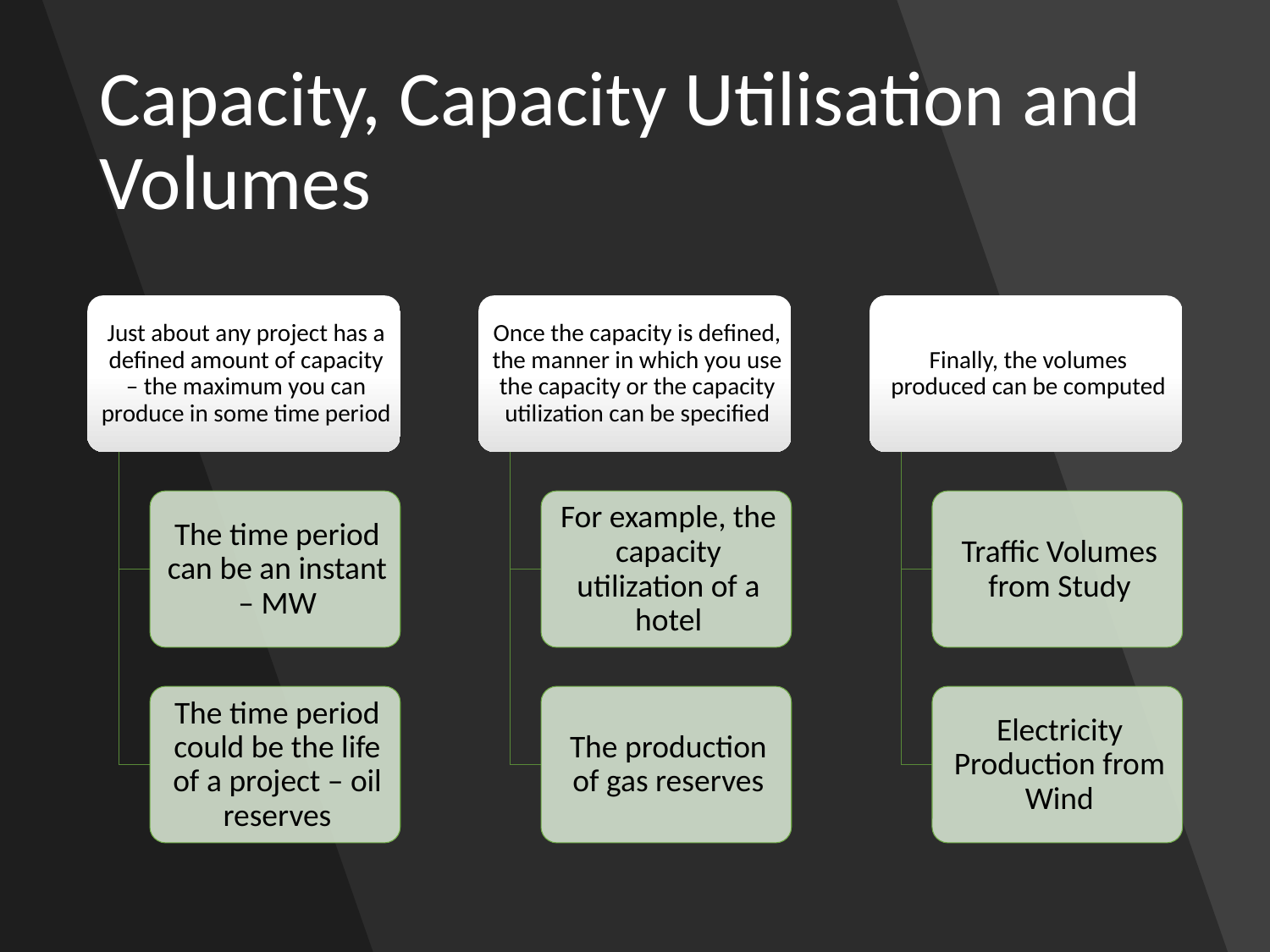

# Capacity, Capacity Utilisation and Volumes
Just about any project has a defined amount of capacity – the maximum you can produce in some time period
The time period can be an instant – MW
The time period could be the life of a project – oil reserves
Once the capacity is defined, the manner in which you use the capacity or the capacity utilization can be specified
For example, the capacity utilization of a hotel
The production of gas reserves
Finally, the volumes produced can be computed
Traffic Volumes from Study
Electricity Production from Wind